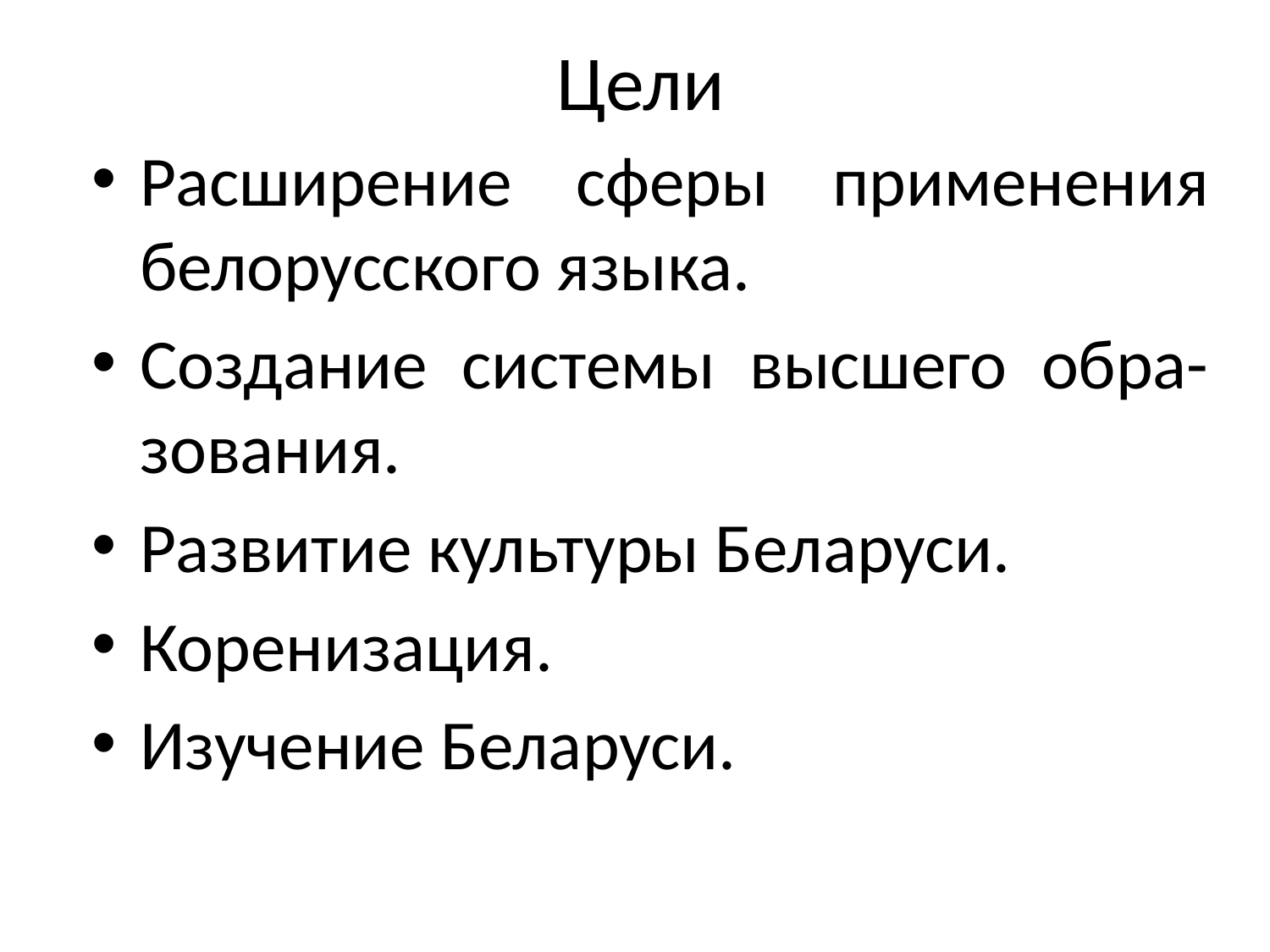

# Цели
Расширение сферы применения белорусского языка.
Создание системы высшего обра-зования.
Развитие культуры Беларуси.
Коренизация.
Изучение Беларуси.